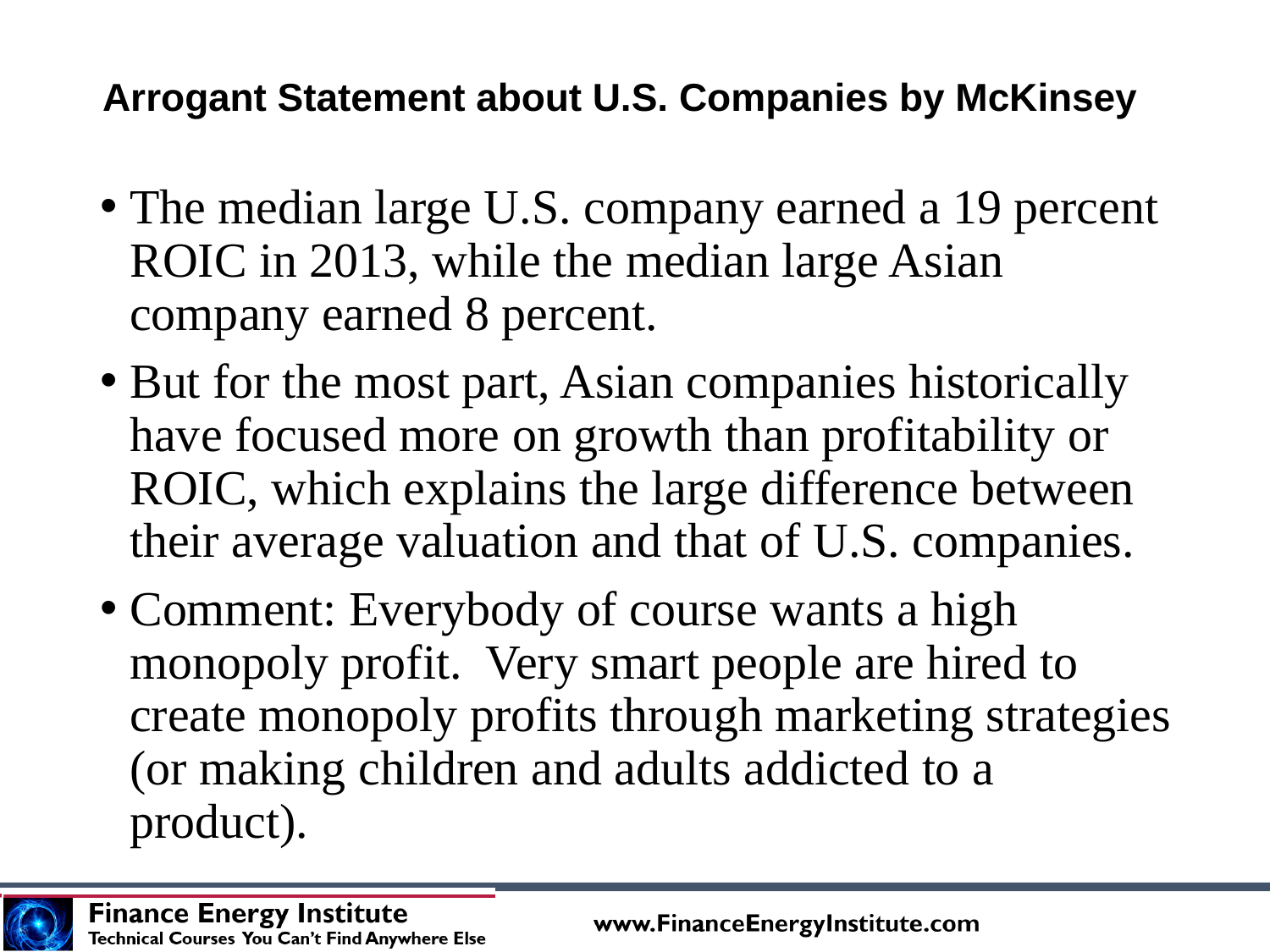

# Arrogant Statement about U.S. Companies by McKinsey
The median large U.S. company earned a 19 percent ROIC in 2013, while the median large Asian company earned 8 percent.
But for the most part, Asian companies historically have focused more on growth than profitability or ROIC, which explains the large difference between their average valuation and that of U.S. companies.
Comment: Everybody of course wants a high monopoly profit.  Very smart people are hired to create monopoly profits through marketing strategies (or making children and adults addicted to a product).